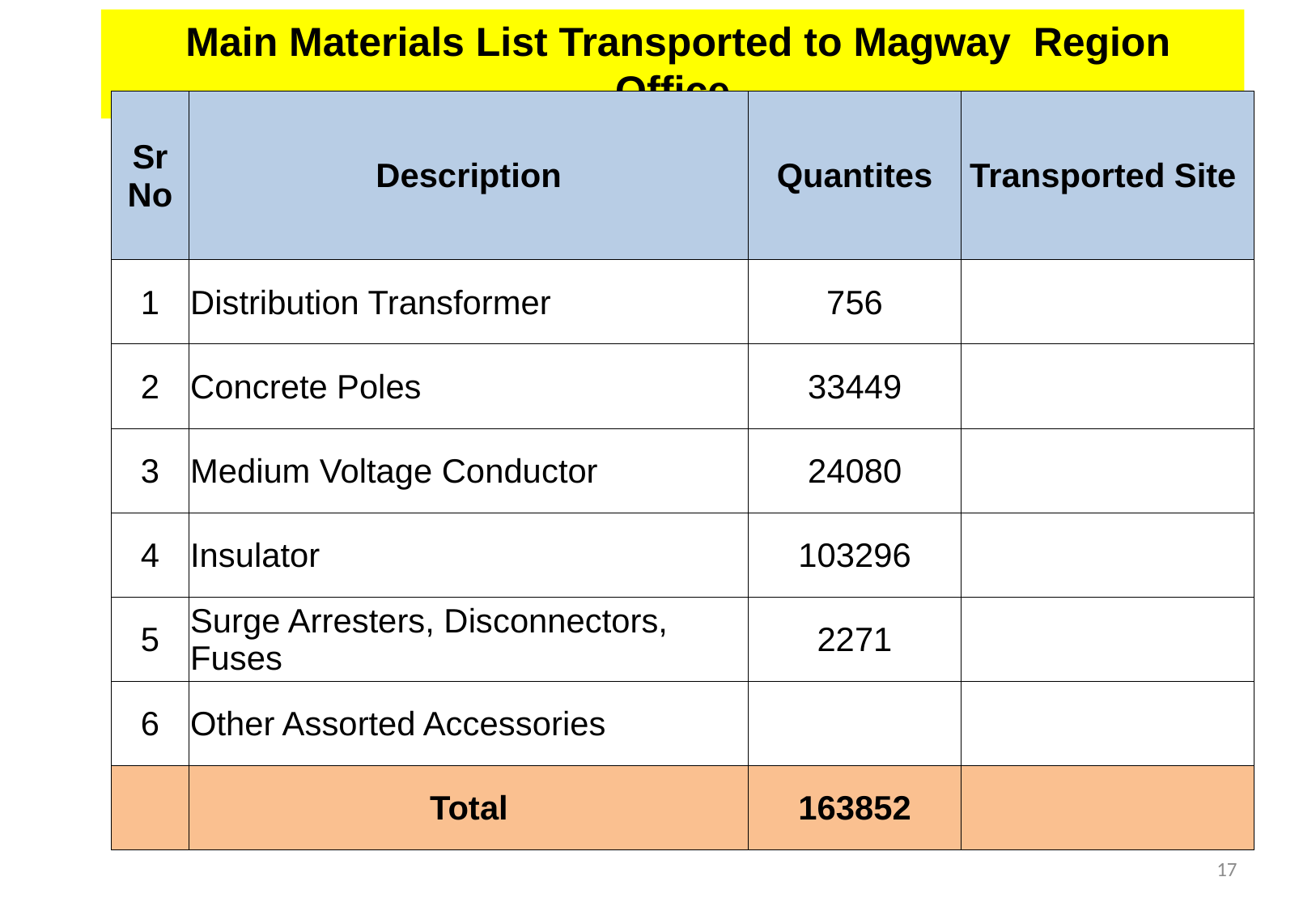

Main Materials List Transported to Magway  Region Office
| Sr No | Description | Quantites | Transported Site |
| --- | --- | --- | --- |
| 1 | Distribution Transformer | 756 |  |
| 2 | Concrete Poles | 33449 |  |
| 3 | Medium Voltage Conductor | 24080 |  |
| 4 | Insulator | 103296 |  |
| 5 | Surge Arresters, Disconnectors, Fuses | 2271 |  |
| 6 | Other Assorted Accessories |  |  |
|  | Total | 163852 |  |
17